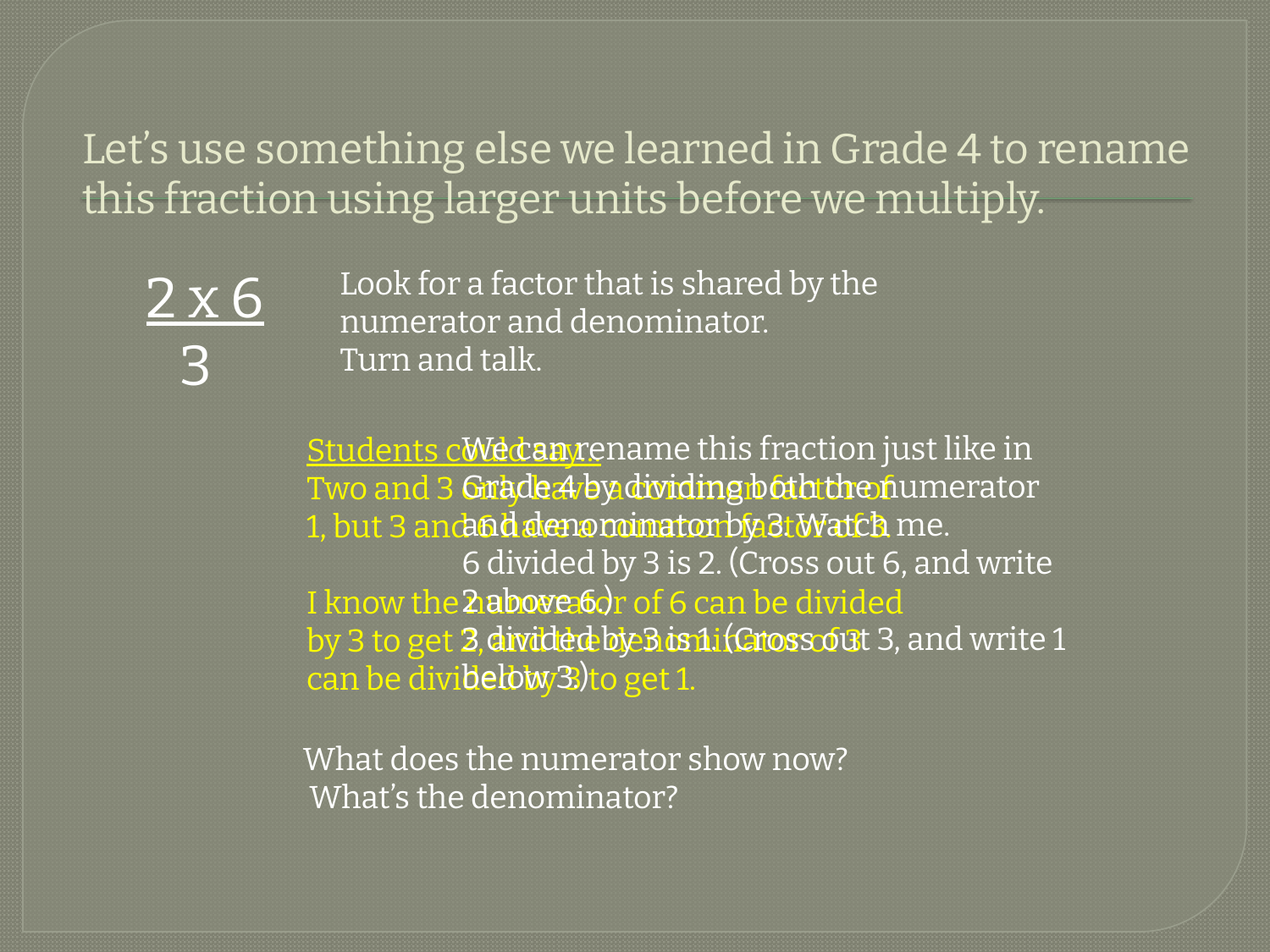

# Let’s use something else we learned in Grade 4 to rename this fraction using larger units before we multiply.
2 x 6
   3
Look for a factor that is shared by the numerator and denominator.
Turn and talk.

Students could say…
Two and 3 only have a common factor of 1, but 3 and 6 have a common factor of 3.

I know the numerator of 6 can be divided by 3 to get 2, and the denominator of 3 can be divided by 3 to get 1.
We can rename this fraction just like in Grade 4 by dividing both the numerator and denominator by 3. Watch me.
6 divided by 3 is 2. (Cross out 6, and write 2 above 6.)
3 divided by 3 is 1. (Cross out 3, and write 1 below 3.)
What does the numerator show now?
 What’s the denominator?